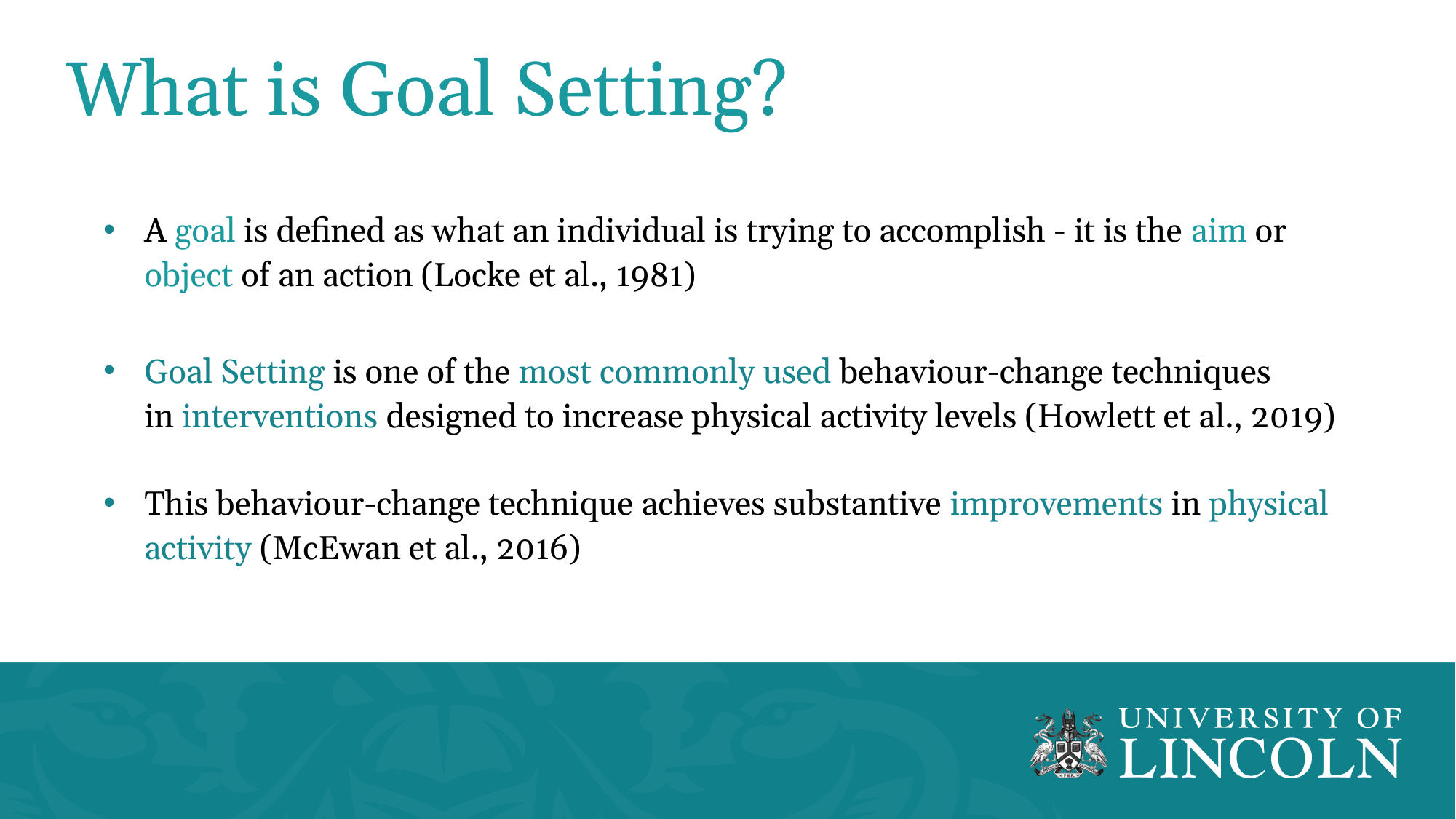

What is Goal Setting?
A goal is defined as what an individual is trying to accomplish - it is the aim or object of an action (Locke et al., 1981)

Goal Setting is one of the most commonly used behaviour-change techniques in interventions designed to increase physical activity levels (Howlett et al., 2019) ​

This behaviour-change technique achieves substantive improvements in physical activity (McEwan et al., 2016) ​